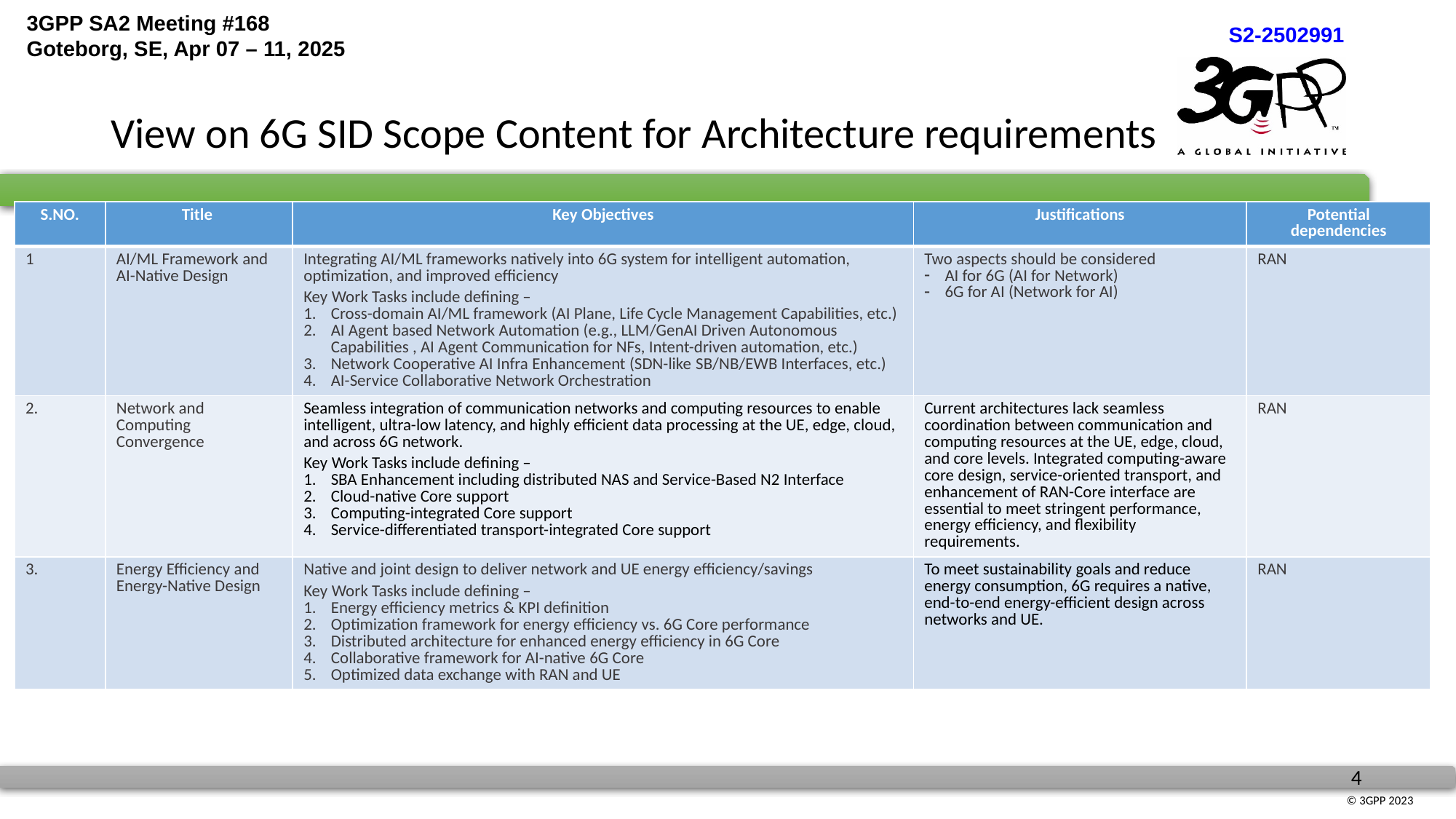

# View on 6G SID Scope Content for Architecture requirements
| S.NO. | Title | Key Objectives | Justifications | Potential dependencies |
| --- | --- | --- | --- | --- |
| 1 | AI/ML Framework and AI-Native Design | Integrating AI/ML frameworks natively into 6G system for intelligent automation, optimization, and improved efficiency Key Work Tasks include defining – Cross-domain AI/ML framework (AI Plane, Life Cycle Management Capabilities, etc.) AI Agent based Network Automation (e.g., LLM/GenAI Driven Autonomous Capabilities , AI Agent Communication for NFs, Intent-driven automation, etc.) Network Cooperative AI Infra Enhancement (SDN-like SB/NB/EWB Interfaces, etc.) AI-Service Collaborative Network Orchestration | Two aspects should be considered AI for 6G (AI for Network) 6G for AI (Network for AI) | RAN |
| 2. | Network and Computing Convergence | Seamless integration of communication networks and computing resources to enable intelligent, ultra-low latency, and highly efficient data processing at the UE, edge, cloud, and across 6G network. Key Work Tasks include defining – SBA Enhancement including distributed NAS and Service-Based N2 Interface Cloud-native Core support Computing-integrated Core support Service-differentiated transport-integrated Core support | Current architectures lack seamless coordination between communication and computing resources at the UE, edge, cloud, and core levels. Integrated computing-aware core design, service-oriented transport, and enhancement of RAN-Core interface are essential to meet stringent performance, energy efficiency, and flexibility requirements. | RAN |
| 3. | Energy Efficiency and Energy-Native Design | Native and joint design to deliver network and UE energy efficiency/savings Key Work Tasks include defining – Energy efficiency metrics & KPI definition Optimization framework for energy efficiency vs. 6G Core performance Distributed architecture for enhanced energy efficiency in 6G Core Collaborative framework for AI-native 6G Core Optimized data exchange with RAN and UE | To meet sustainability goals and reduce energy consumption, 6G requires a native, end-to-end energy-efficient design across networks and UE. | RAN |